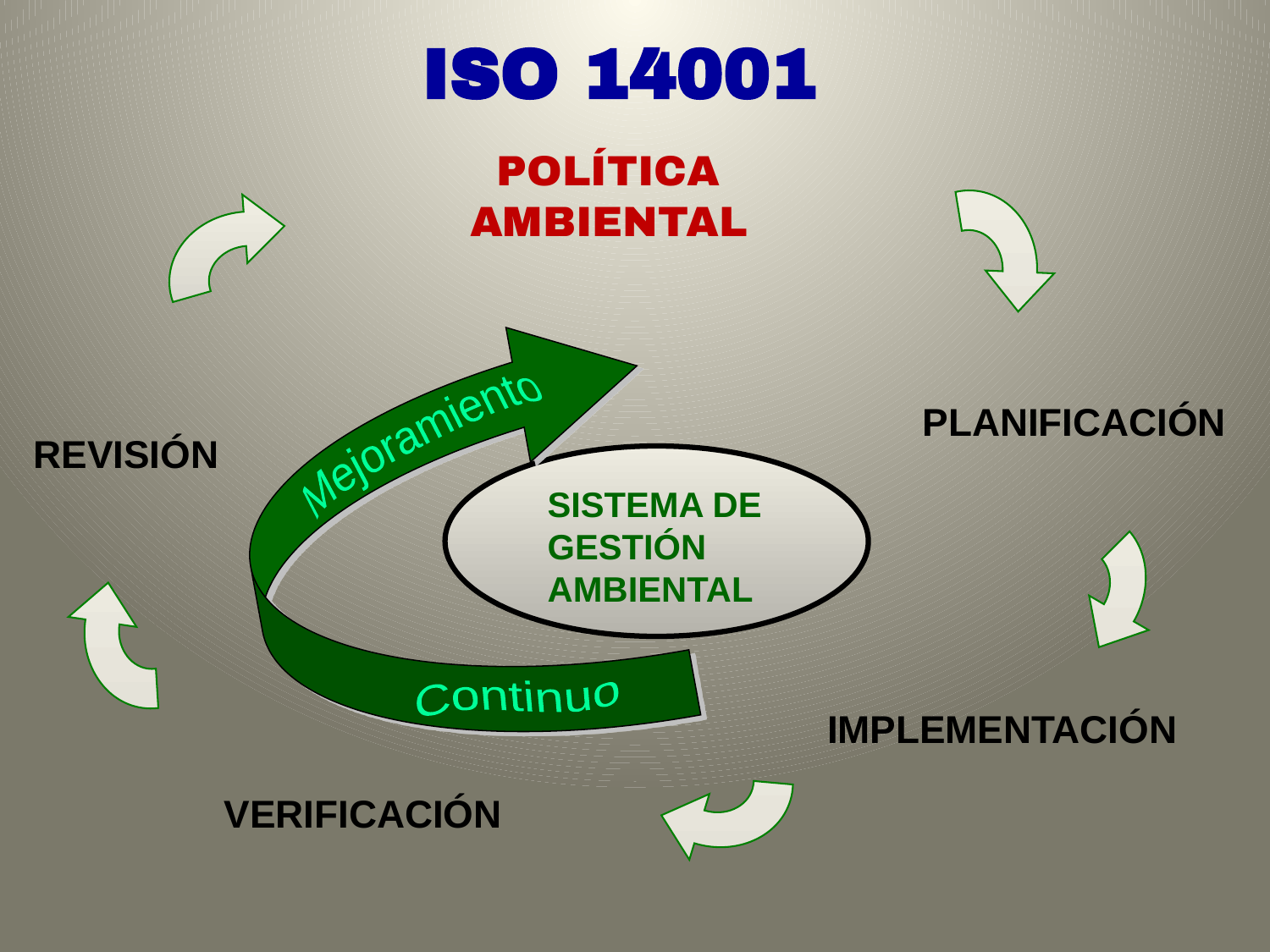

ISO 14001
POLÍTICA
AMBIENTAL

PLANIFICACIÓN
Mejoramiento
REVISIÓN

SISTEMA DE GESTIÓN  AMBIENTAL

Continuo

IMPLEMENTACIÓN
VERIFICACIÓN